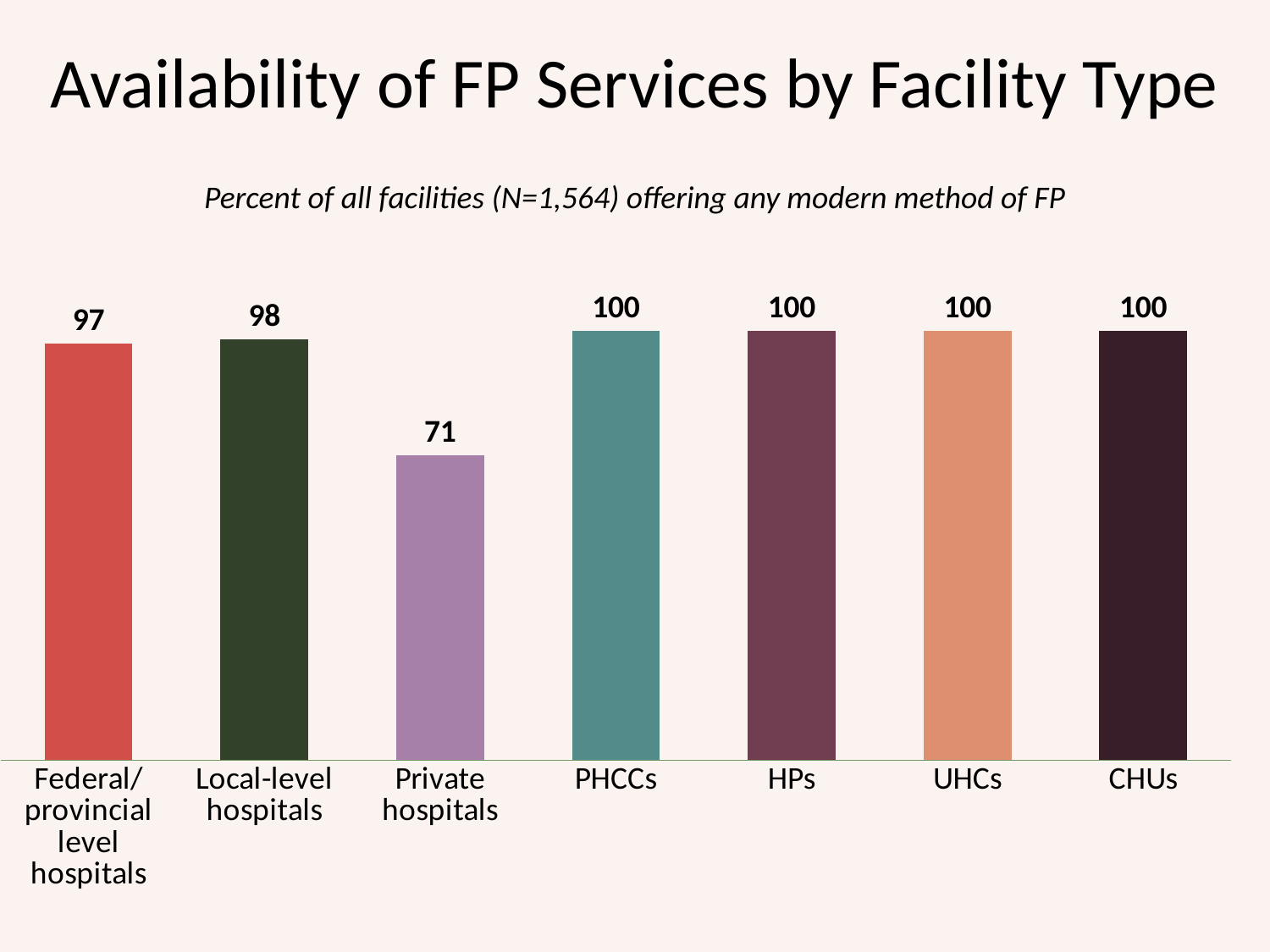

# Availability of FP Services by Facility Type
Percent of all facilities (N=1,564) offering any modern method of FP

### Chart

| Category |  |
|---|---|
| Federal/ provincial level hospitals | 97.0 |
| Local-level hospitals | 98.0 |
| Private hospitals | 71.0 |
| PHCCs | 100.0 |
| HPs | 100.0 |
| UHCs | 100.0 |
| CHUs | 100.0 |